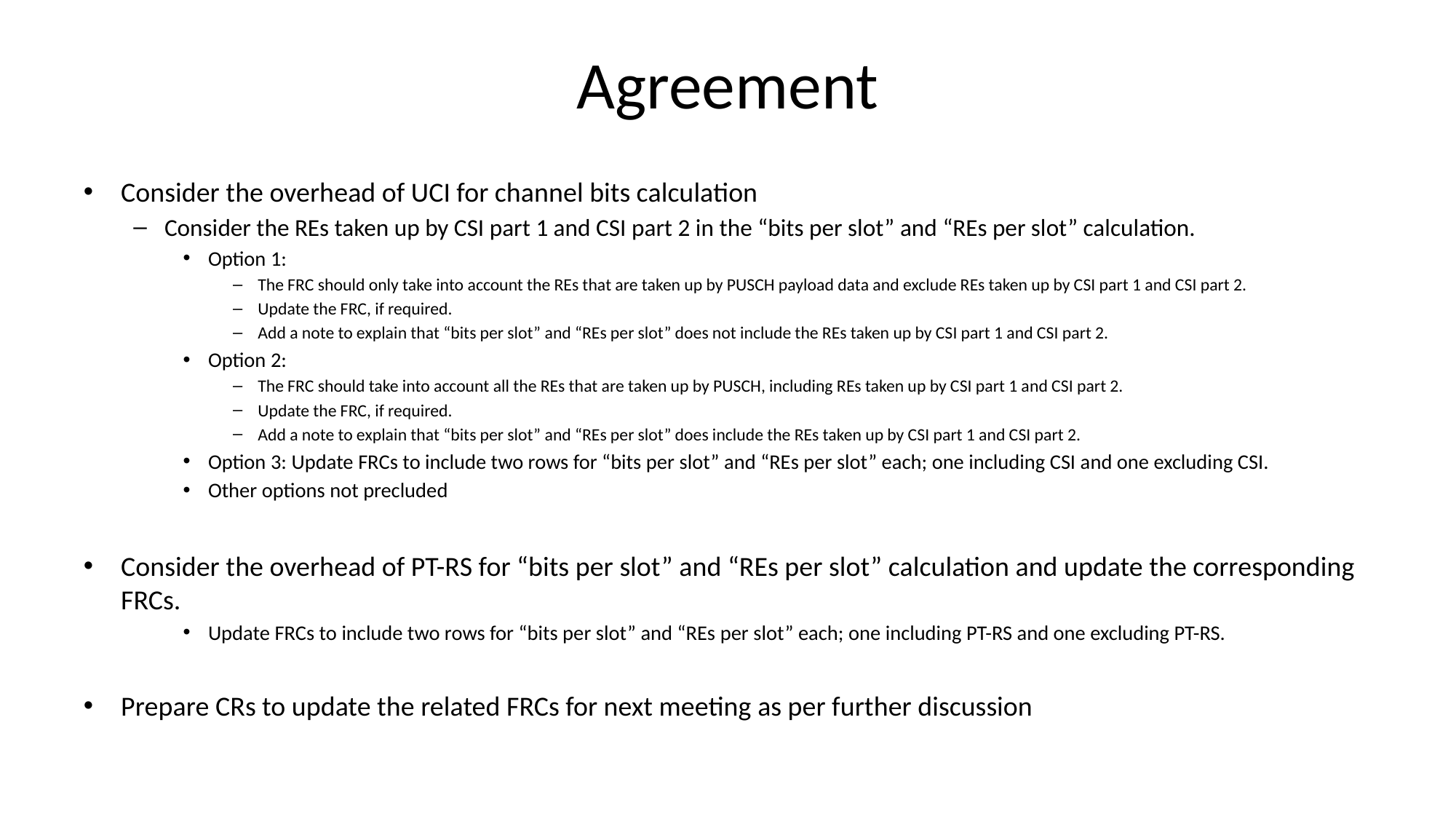

# Agreement
Consider the overhead of UCI for channel bits calculation
Consider the REs taken up by CSI part 1 and CSI part 2 in the “bits per slot” and “REs per slot” calculation.
Option 1:
The FRC should only take into account the REs that are taken up by PUSCH payload data and exclude REs taken up by CSI part 1 and CSI part 2.
Update the FRC, if required.
Add a note to explain that “bits per slot” and “REs per slot” does not include the REs taken up by CSI part 1 and CSI part 2.
Option 2:
The FRC should take into account all the REs that are taken up by PUSCH, including REs taken up by CSI part 1 and CSI part 2.
Update the FRC, if required.
Add a note to explain that “bits per slot” and “REs per slot” does include the REs taken up by CSI part 1 and CSI part 2.
Option 3: Update FRCs to include two rows for “bits per slot” and “REs per slot” each; one including CSI and one excluding CSI.
Other options not precluded

Consider the overhead of PT-RS for “bits per slot” and “REs per slot” calculation and update the corresponding FRCs.
Update FRCs to include two rows for “bits per slot” and “REs per slot” each; one including PT-RS and one excluding PT-RS.

Prepare CRs to update the related FRCs for next meeting as per further discussion